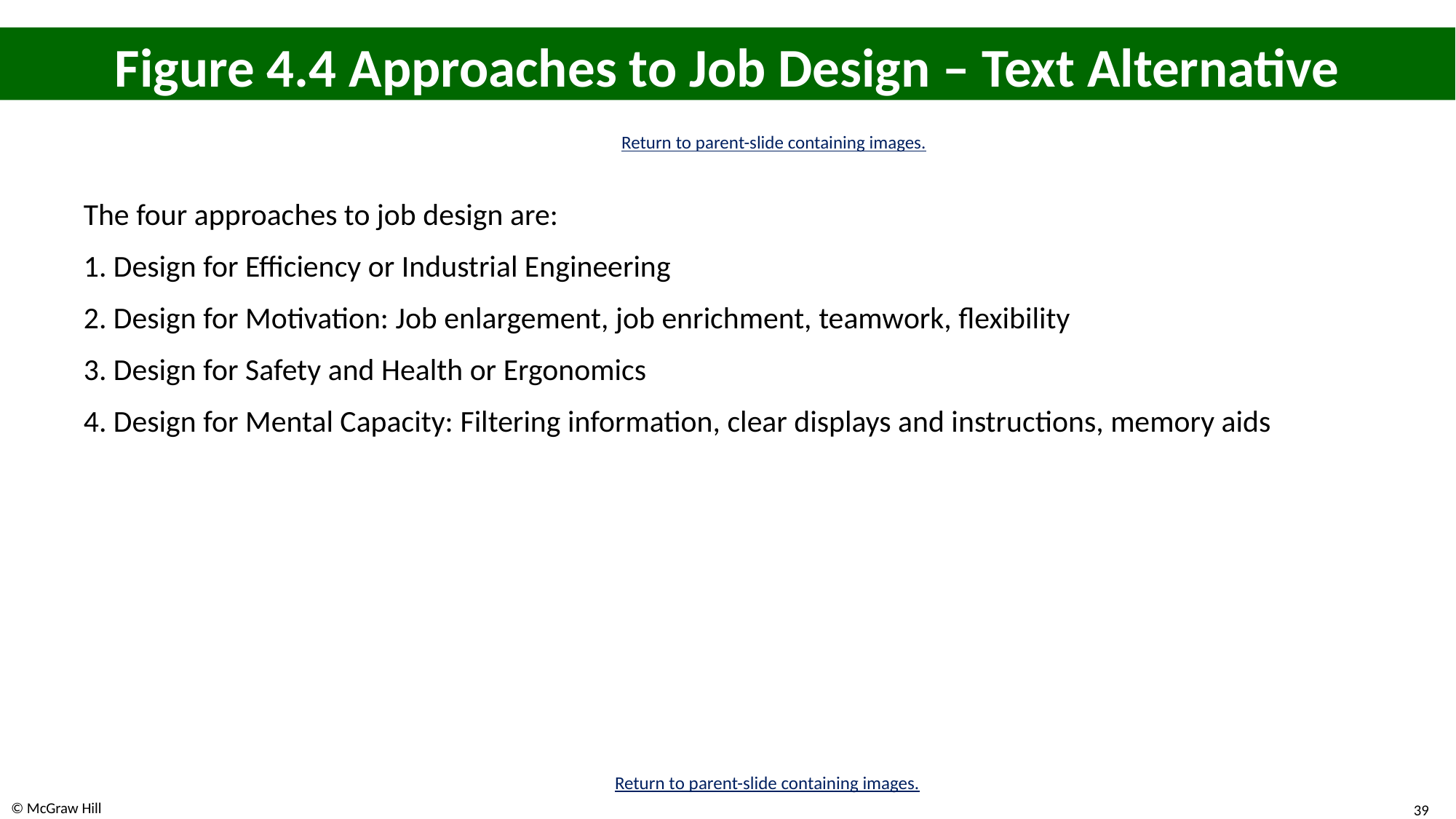

# Figure 4.4 Approaches to Job Design – Text Alternative
Return to parent-slide containing images.
The four approaches to job design are:
1. Design for Efficiency or Industrial Engineering
2. Design for Motivation: Job enlargement, job enrichment, teamwork, flexibility
3. Design for Safety and Health or Ergonomics
4. Design for Mental Capacity: Filtering information, clear displays and instructions, memory aids
Return to parent-slide containing images.